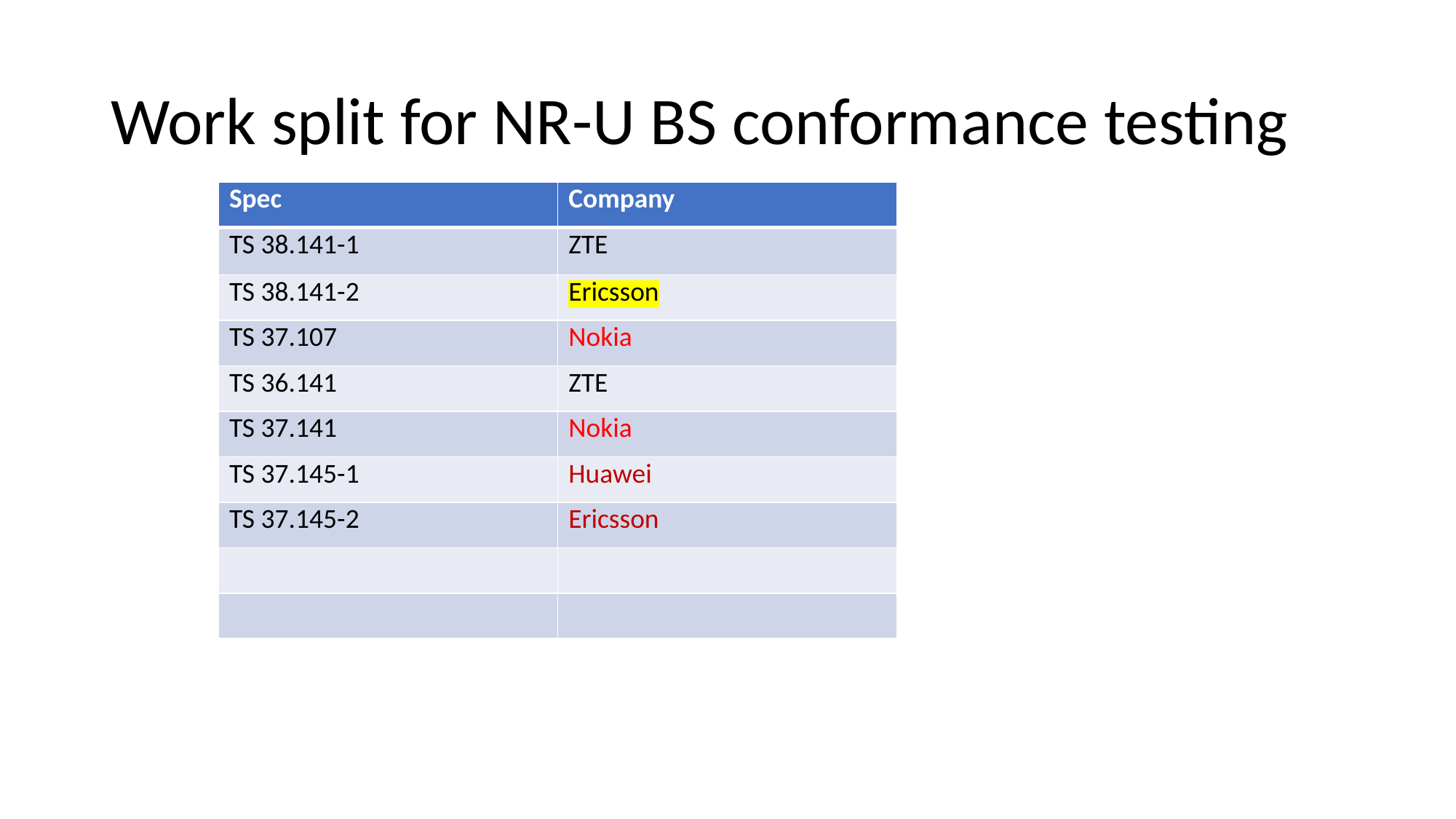

# Work split for NR-U BS conformance testing
| Spec | Company |
| --- | --- |
| TS 38.141-1 | ZTE |
| TS 38.141-2 | Ericsson |
| TS 37.107 | Nokia |
| TS 36.141 | ZTE |
| TS 37.141 | Nokia |
| TS 37.145-1 | Huawei |
| TS 37.145-2 | Ericsson |
|  |  |
|  |  |

5